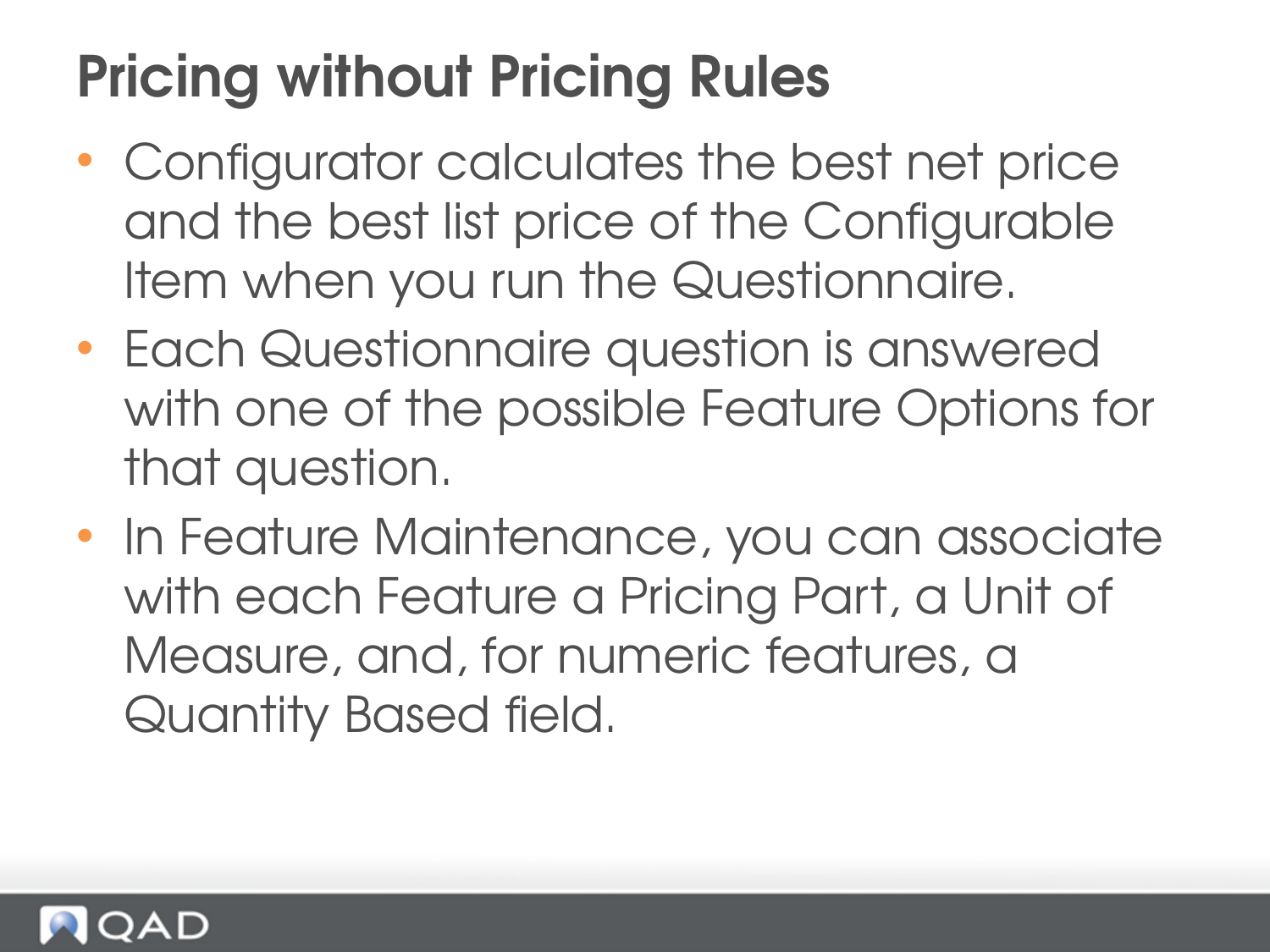

# Pricing without Pricing Rules
Configurator calculates the best net price and the best list price of the Configurable Item when you run the Questionnaire.
Each Questionnaire question is answered with one of the possible Feature Options for that question.
In Feature Maintenance, you can associate with each Feature a Pricing Part, a Unit of Measure, and, for numeric features, a Quantity Based field.